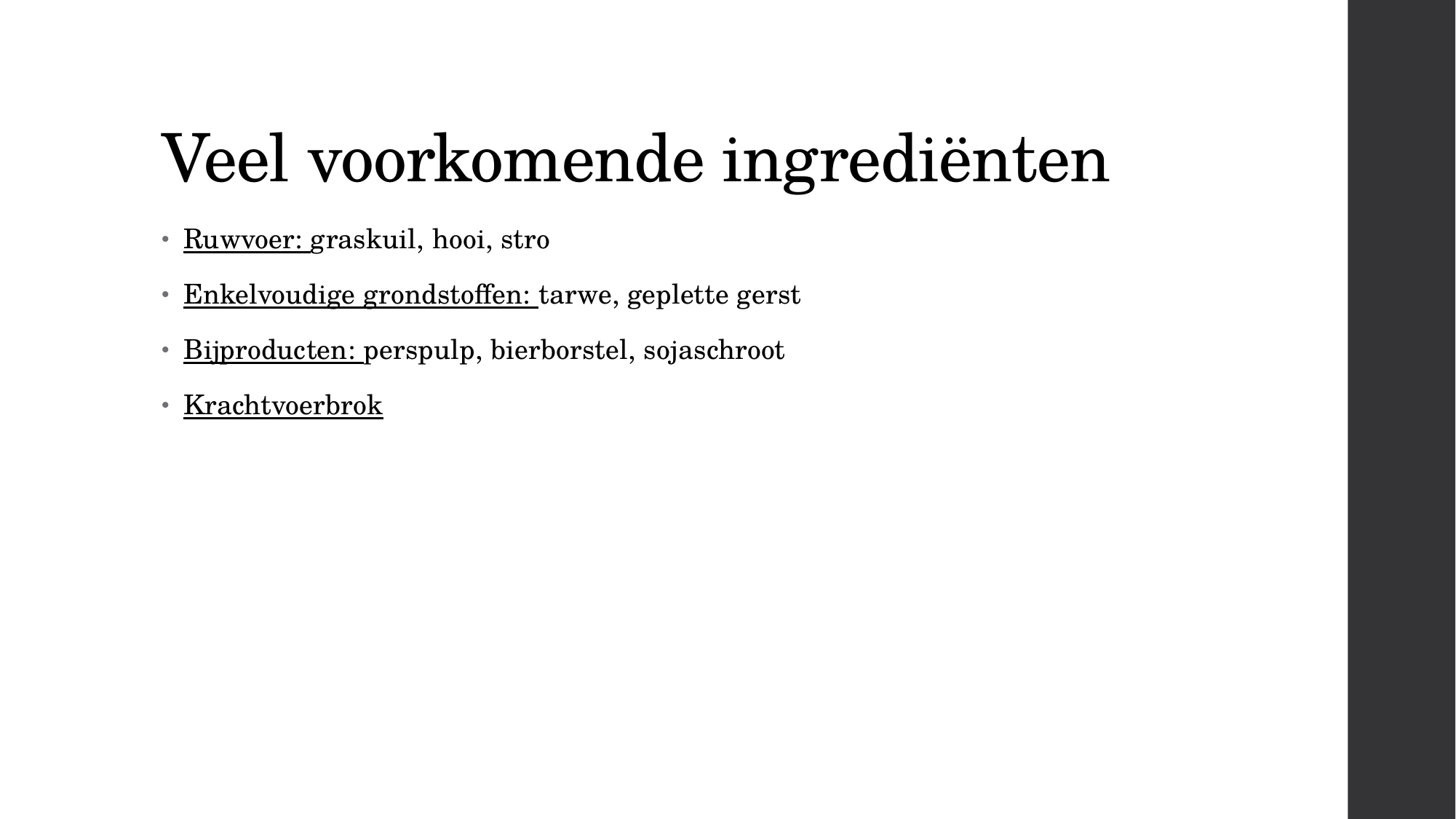

# Veel voorkomende ingrediënten
Ruwvoer: graskuil, hooi, stro
Enkelvoudige grondstoffen: tarwe, geplette gerst
Bijproducten: perspulp, bierborstel, sojaschroot
Krachtvoerbrok